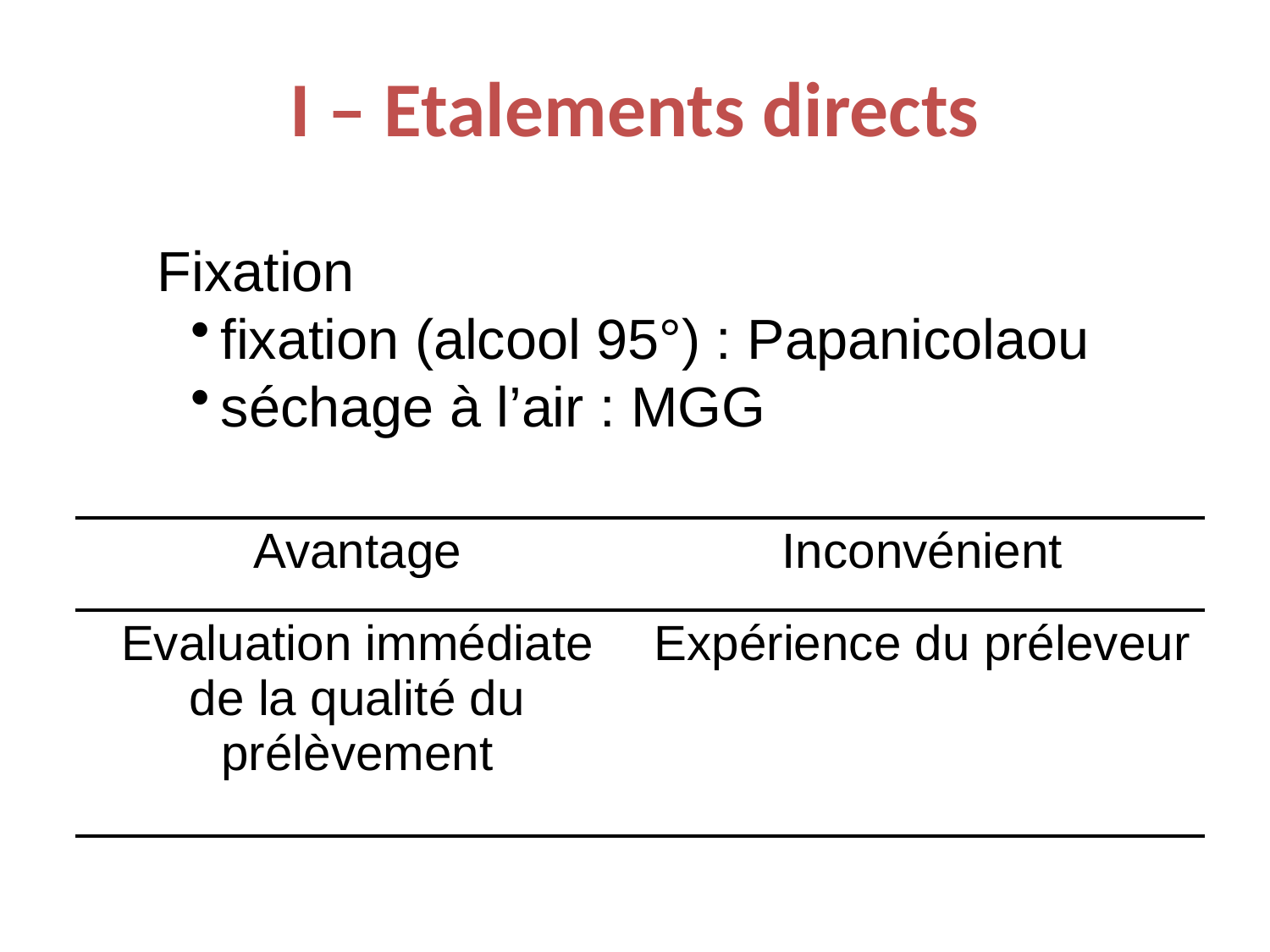

I – Etalements directs
Fixation
fixation (alcool 95°) : Papanicolaou
séchage à l’air : MGG
| Avantage | Inconvénient |
| --- | --- |
| Evaluation immédiate de la qualité du prélèvement | Expérience du préleveur |